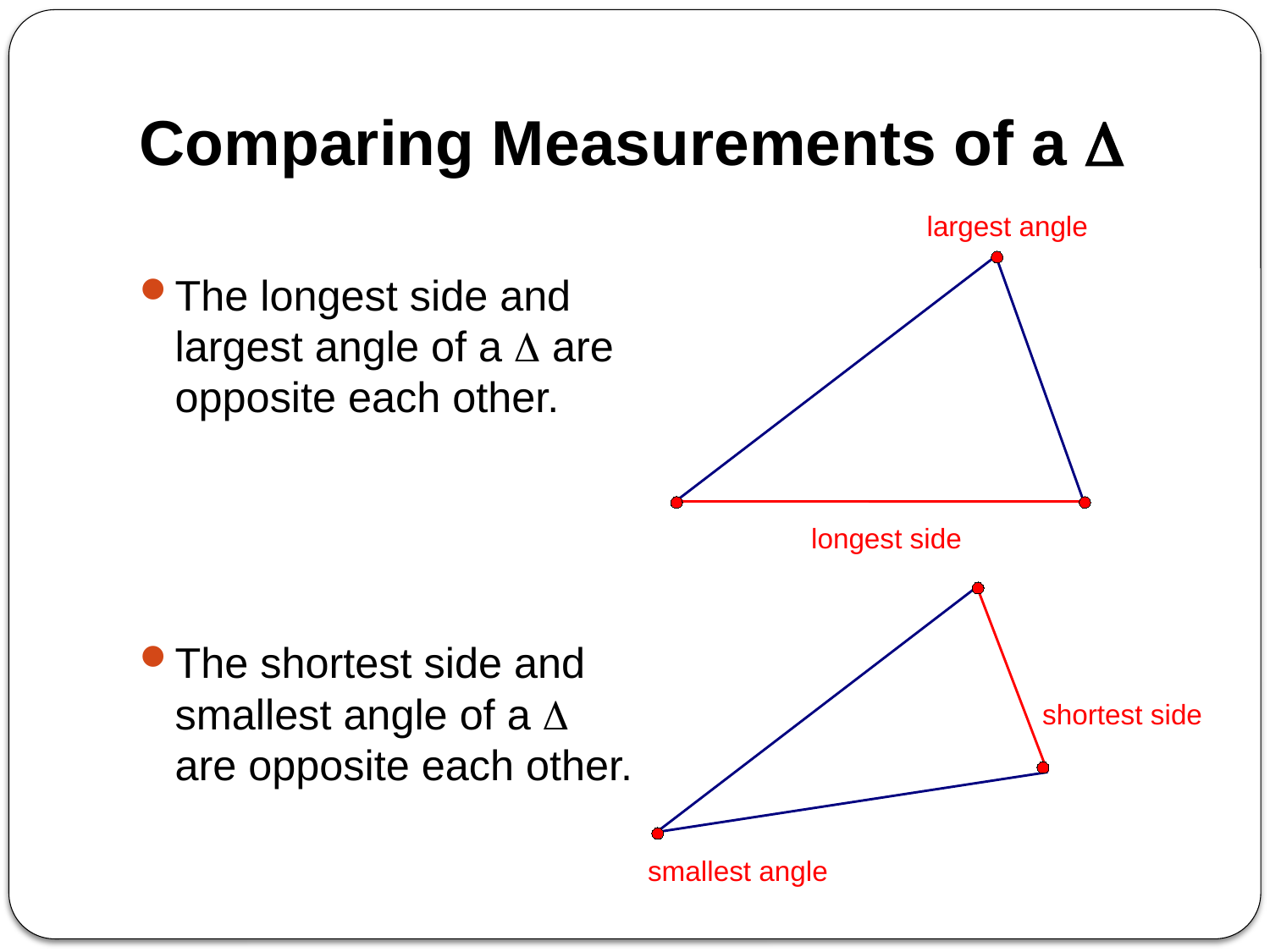

# Comparing Measurements of a Δ

largest angle

longest side

    shortest side

smallest angle

The longest side and largest angle of a Δ are opposite each other.
The shortest side and smallest angle of a Δ are opposite each other.